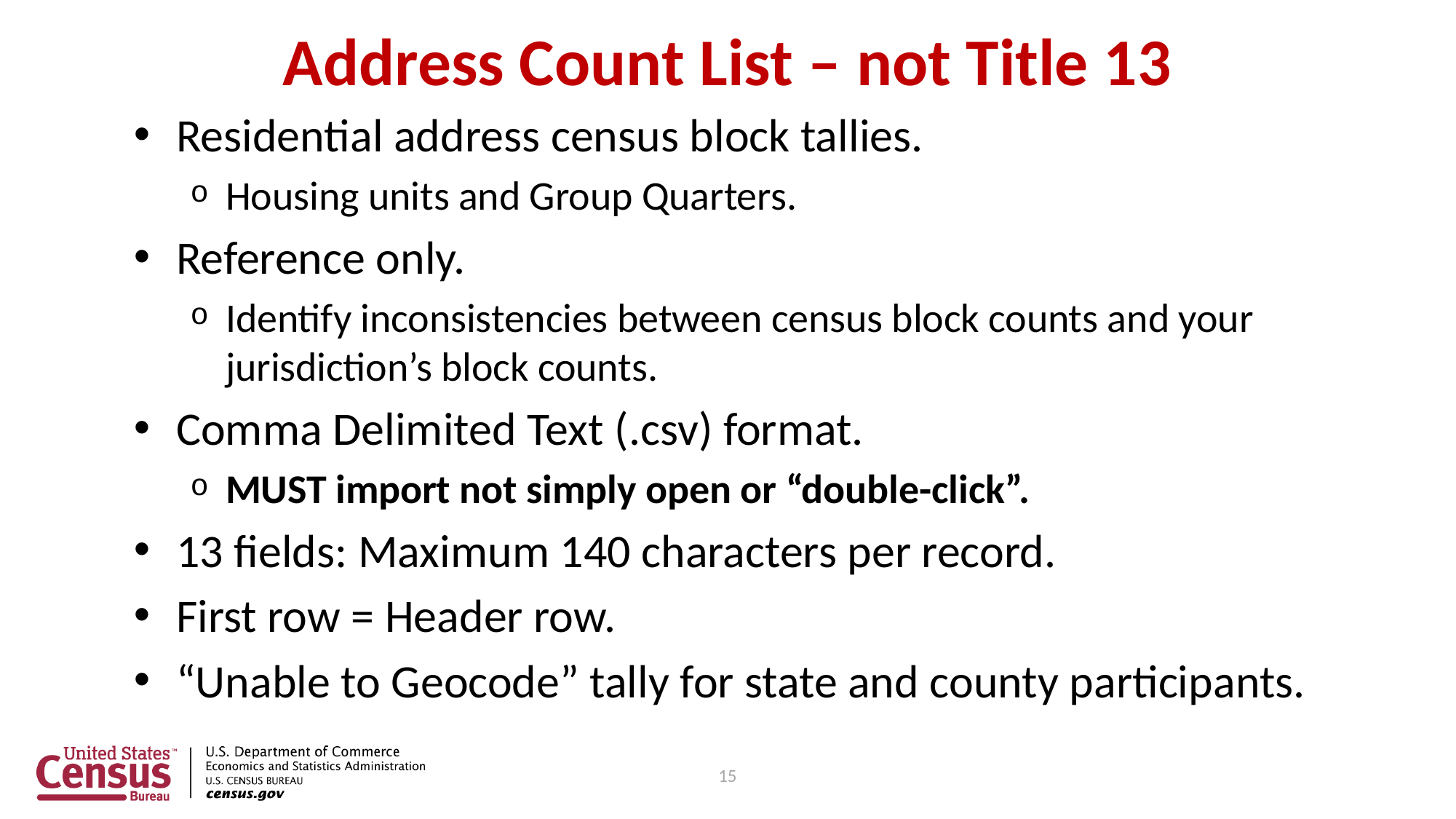

# Address Count List – not Title 13
Residential address census block tallies.
Housing units and Group Quarters.
Reference only.
Identify inconsistencies between census block counts and your jurisdiction’s block counts.
Comma Delimited Text (.csv) format.
MUST import not simply open or “double-click”.
13 fields: Maximum 140 characters per record.
First row = Header row.
“Unable to Geocode” tally for state and county participants.

15